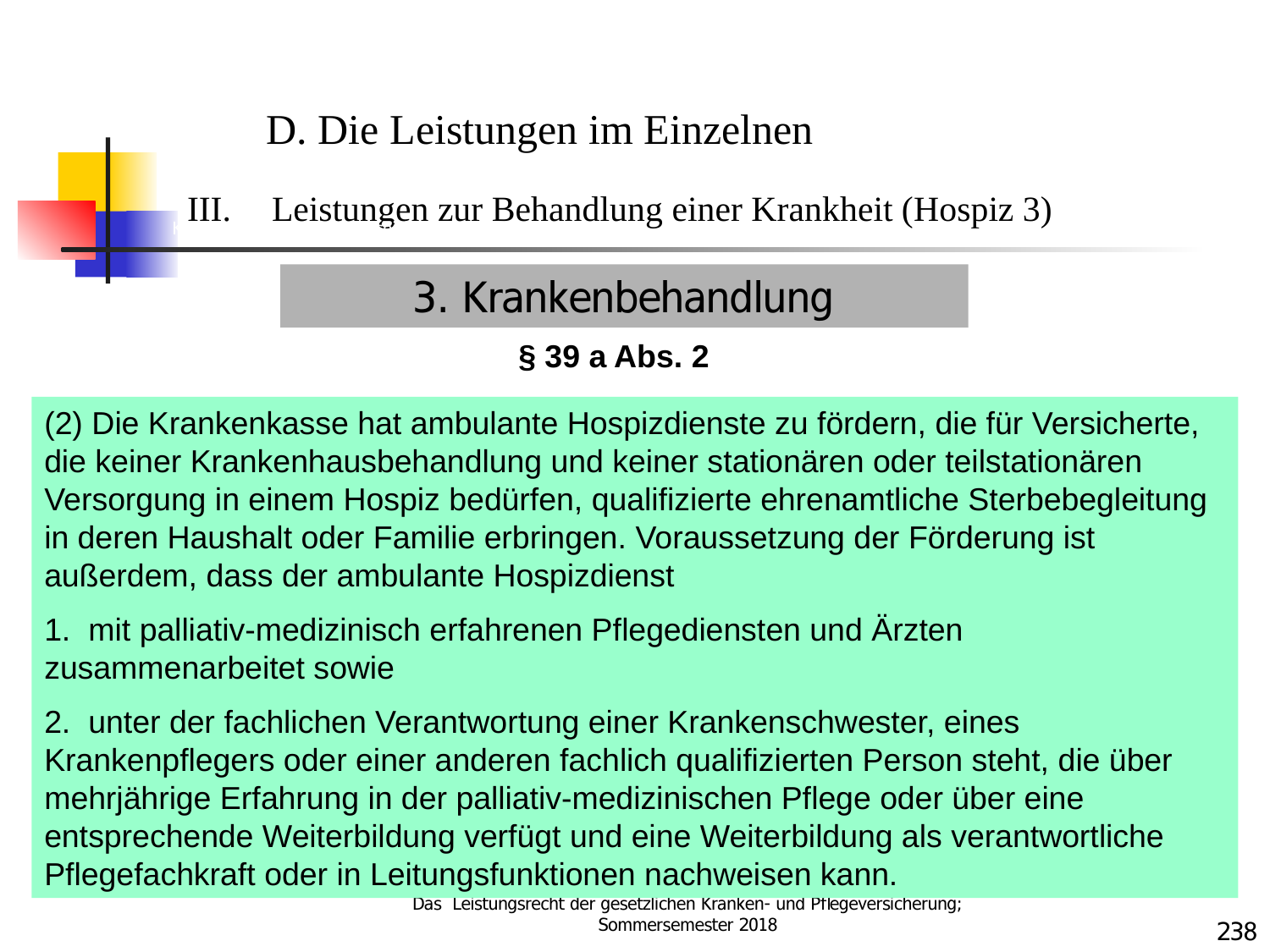

Krankenbehandlung 3 (Hospiz)
D. Die Leistungen im Einzelnen

Leistungen zur Behandlung einer Krankheit (Hospiz 3)
3. Krankenbehandlung
§ 39 a Abs. 2
(2) Die Krankenkasse hat ambulante Hospizdienste zu fördern, die für Versicherte, die keiner Krankenhausbehandlung und keiner stationären oder teilstationären Versorgung in einem Hospiz bedürfen, qualifizierte ehrenamtliche Sterbebegleitung in deren Haushalt oder Familie erbringen. Voraussetzung der Förderung ist außerdem, dass der ambulante Hospizdienst
1.  mit palliativ-medizinisch erfahrenen Pflegediensten und Ärzten zusammenarbeitet sowie
2.  unter der fachlichen Verantwortung einer Krankenschwester, eines Krankenpflegers oder einer anderen fachlich qualifizierten Person steht, die über mehrjährige Erfahrung in der palliativ-medizinischen Pflege oder über eine entsprechende Weiterbildung verfügt und eine Weiterbildung als verantwortliche Pflegefachkraft oder in Leitungsfunktionen nachweisen kann.
Krankheit
Das  Leistungsrecht der gesetzlichen Kranken- und Pflegeversicherung; Sommersemester 2018
238